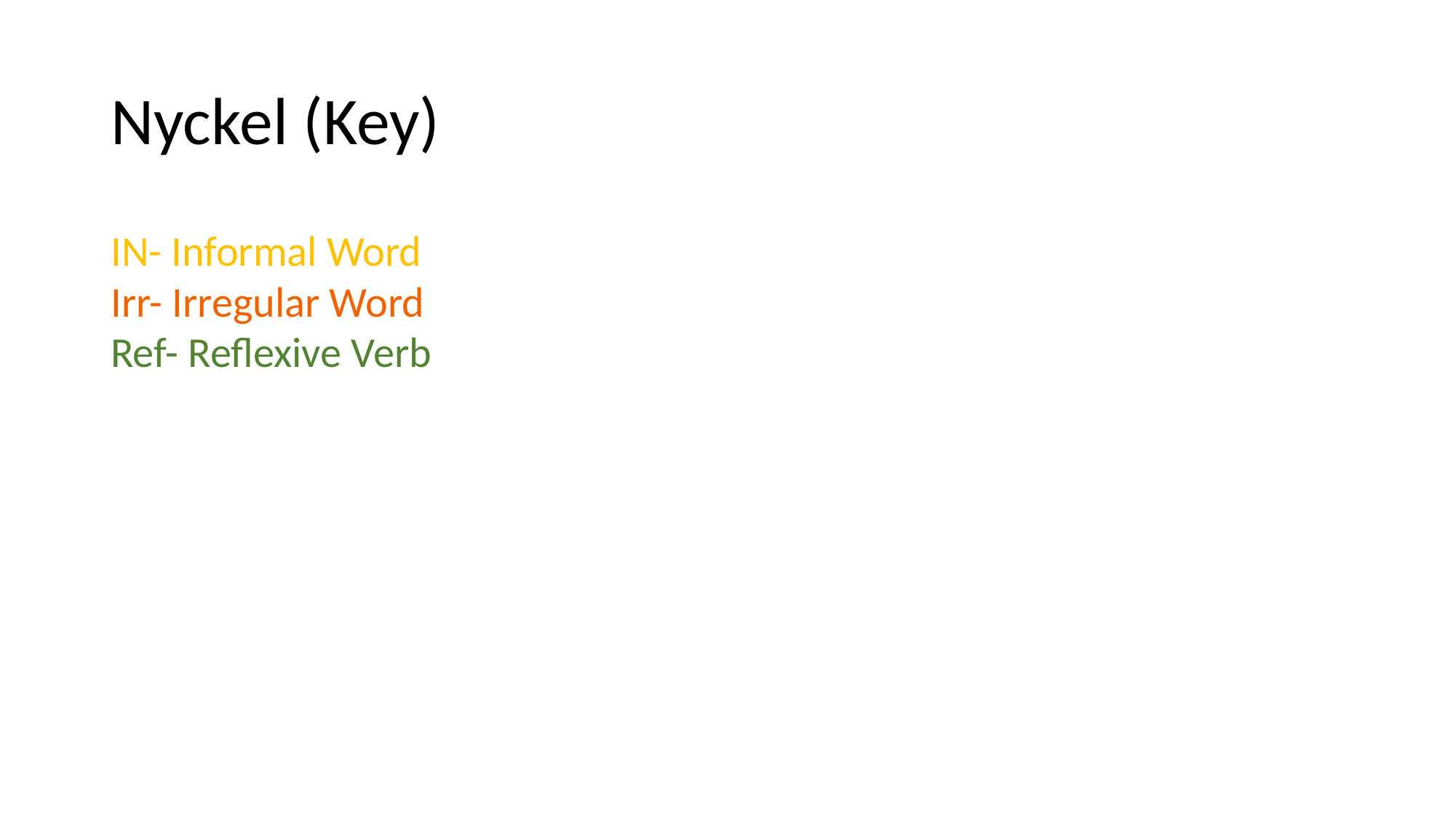

# Nyckel (Key)
IN- Informal Word
Irr- Irregular Word
Ref- Reflexive Verb